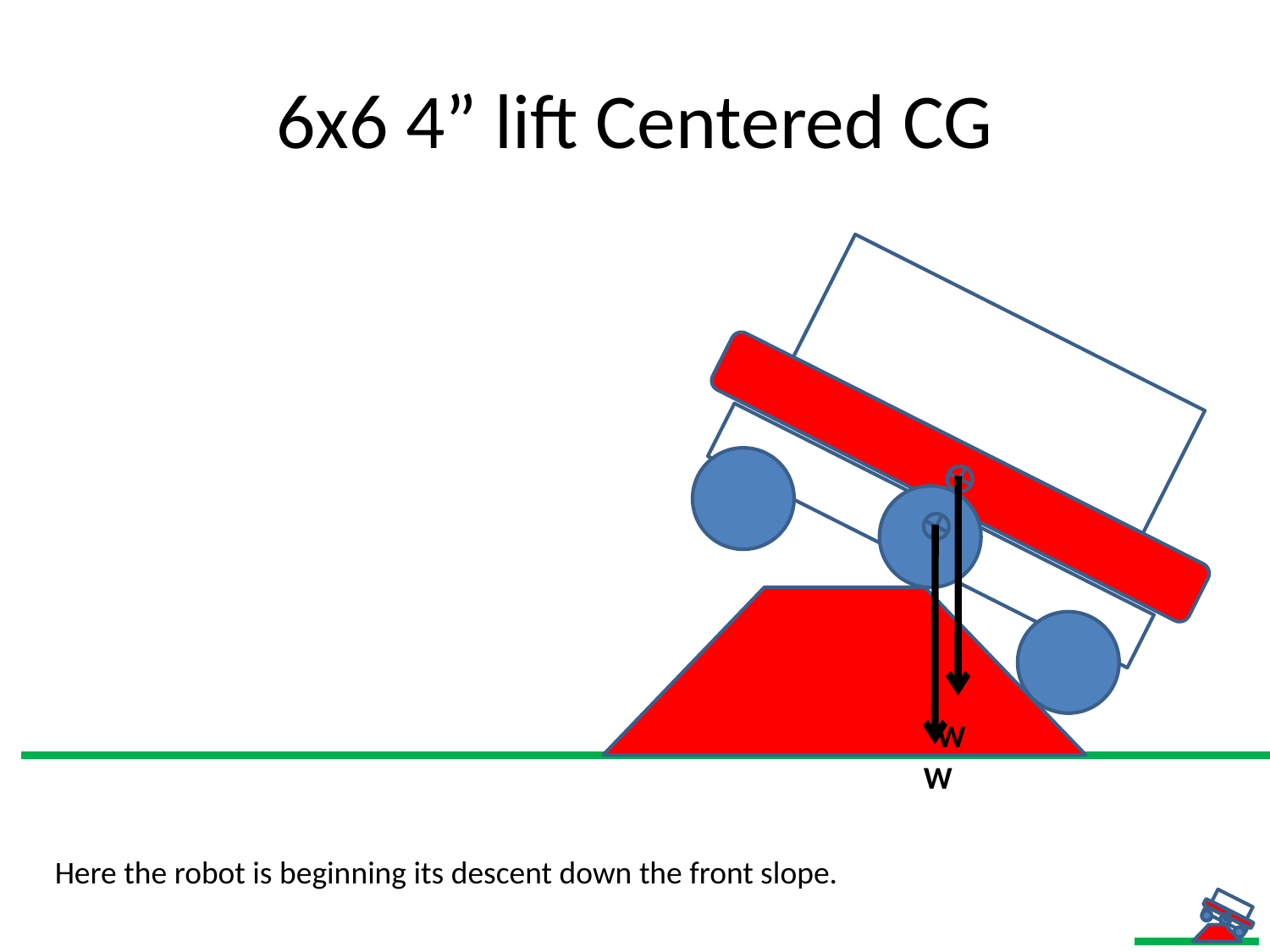

# 6x6 4” lift Centered CG

W
W

Here the robot is beginning its descent down the front slope.